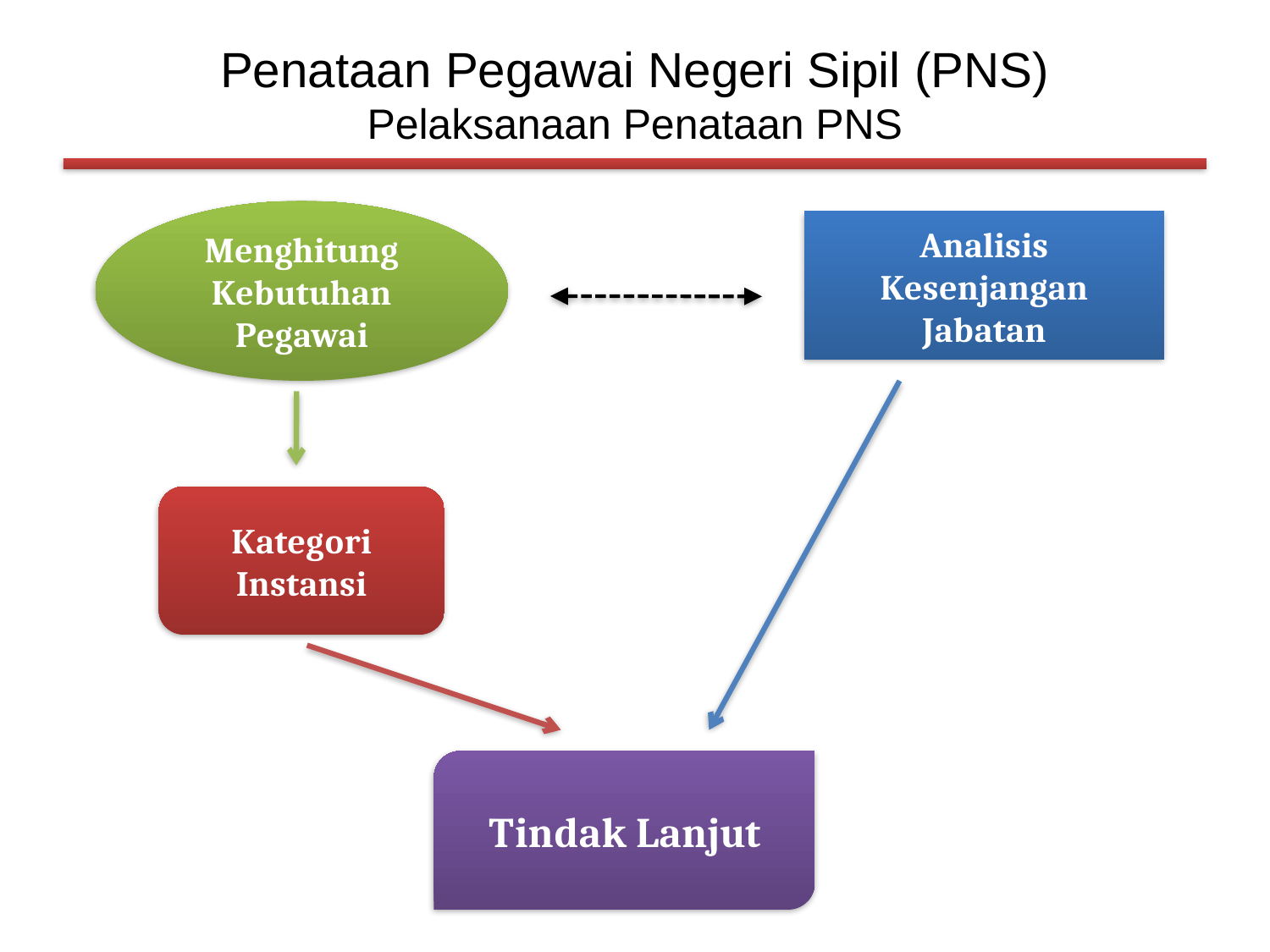

# Penataan Pegawai Negeri Sipil (PNS) Pelaksanaan Penataan PNS

Menghitung Kebutuhan Pegawai
Analisis Kesenjangan Jabatan
Kategori
Instansi
Tindak Lanjut